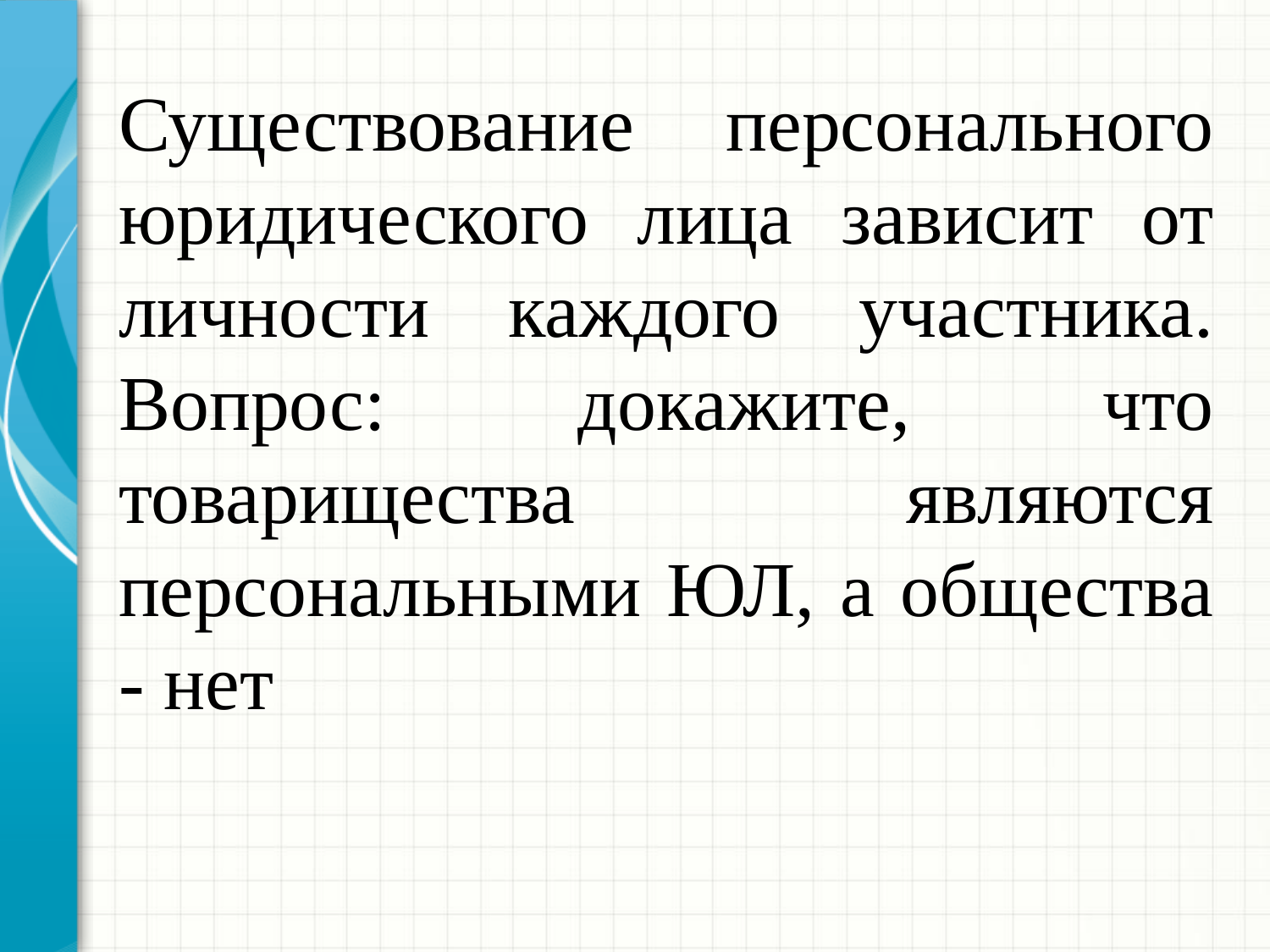

# Существование персонального юридического лица зависит от личности каждого участника. Вопрос: докажите, что товарищества являются персональными ЮЛ, а общества - нет